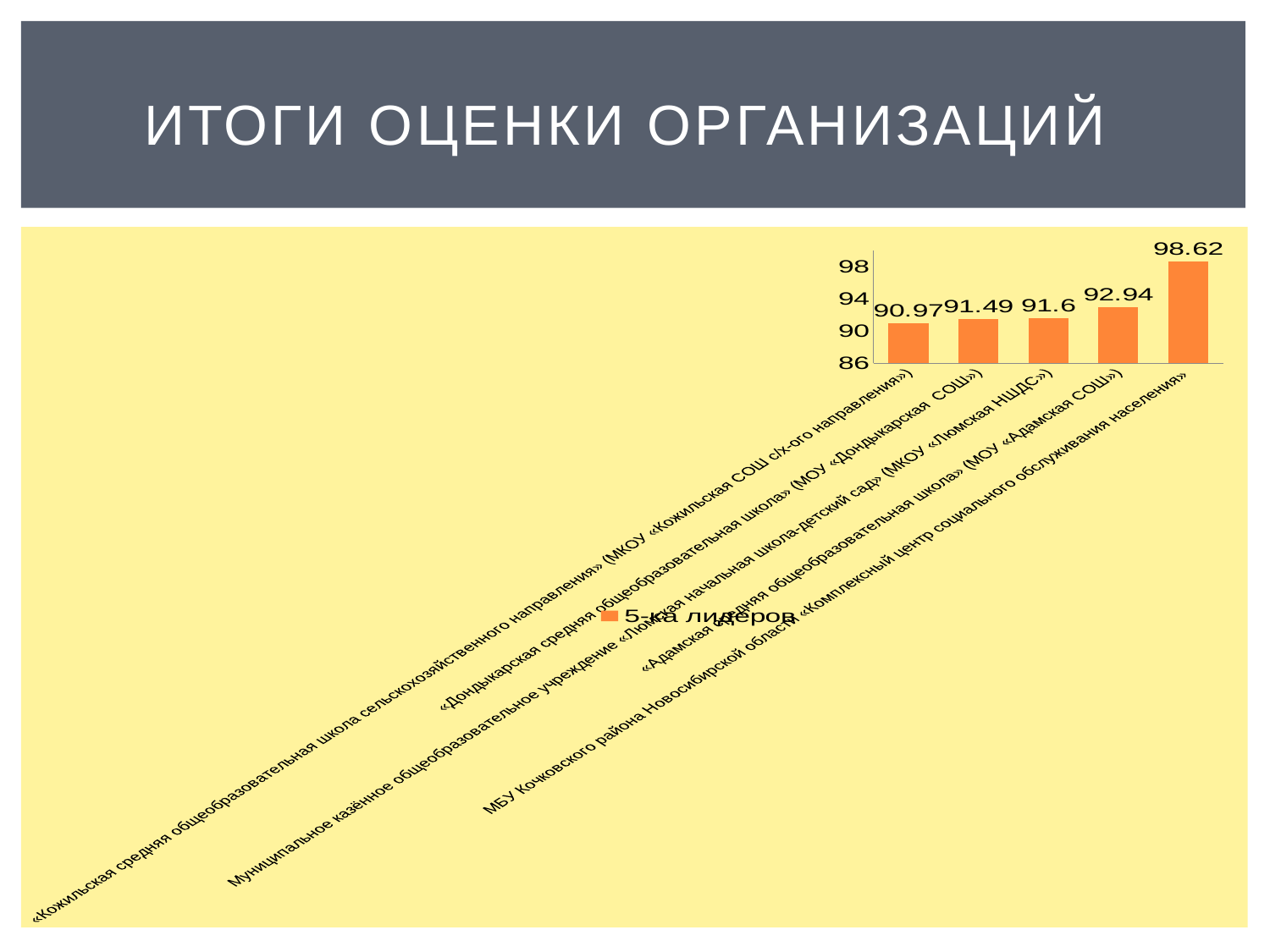

# Итоги оценки организаций

### Chart

| Category | 5-ка лидеров |
|---|---|
| «Кожильская средняя общеобразовательная школа сельскохозяйственного направления» (МКОУ «Кожильская СОШ с/х-ого направления») | 90.97 |
| «Дондыкарская средняя общеобразовательная школа» (МОУ «Дондыкарская  СОШ») | 91.49000000000001 |
| Муниципальное казённое общеобразовательное учреждение «Люмская начальная школа-детский сад» (МКОУ «Люмская НШДС») | 91.6 |
| «Адамская средняя общеобразовательная школа» (МОУ «Адамская СОШ») | 92.94000000000001 |
| МБУ Кочковского района Новосибирской области «Комплексный центр социального обслуживания населения»  | 98.61999999999999 |